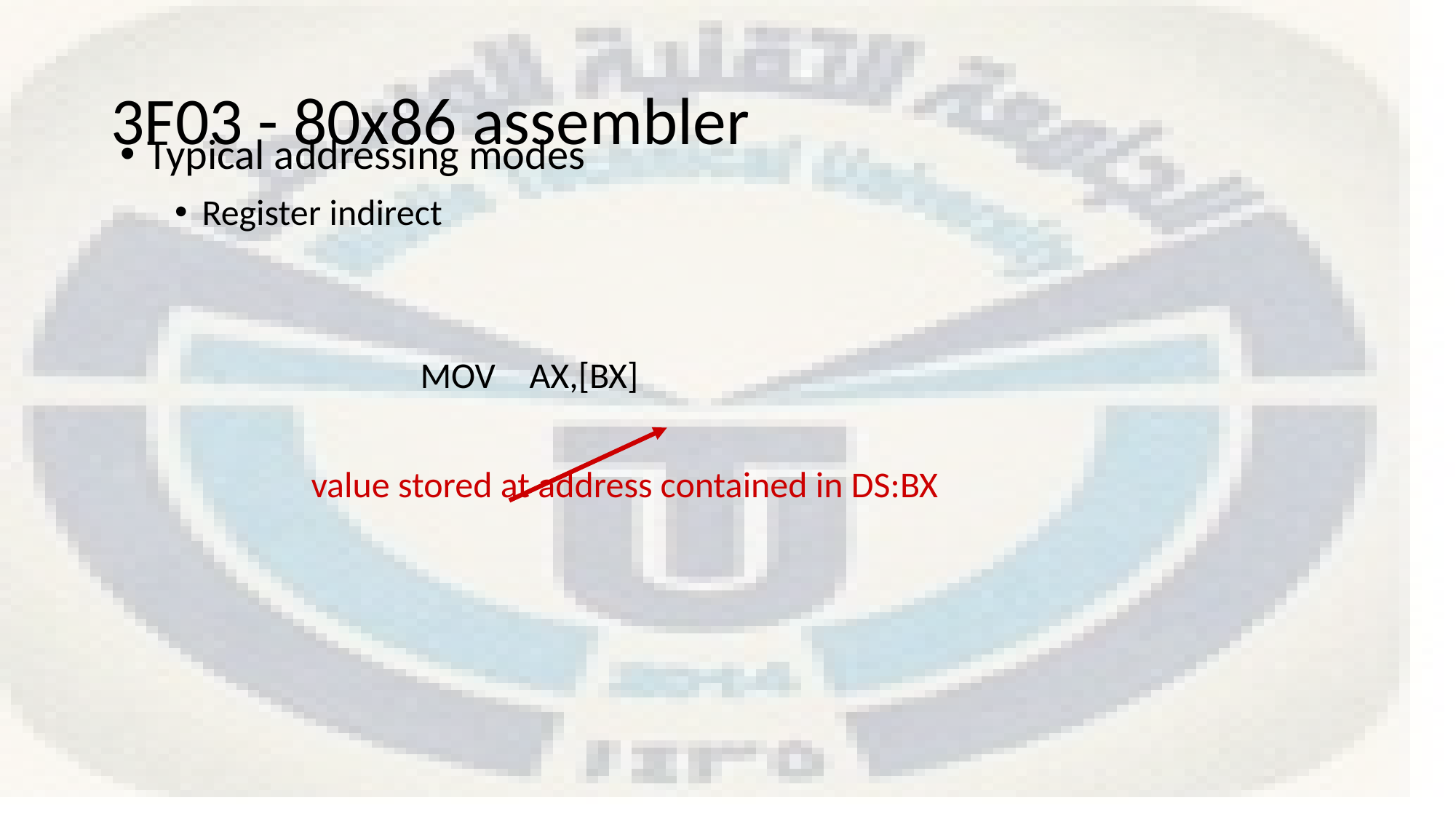

# 3F03 - 80x86 assembler
Typical addressing modes
Register indirect

			MOV	AX,[BX]

		value stored at address contained in DS:BX